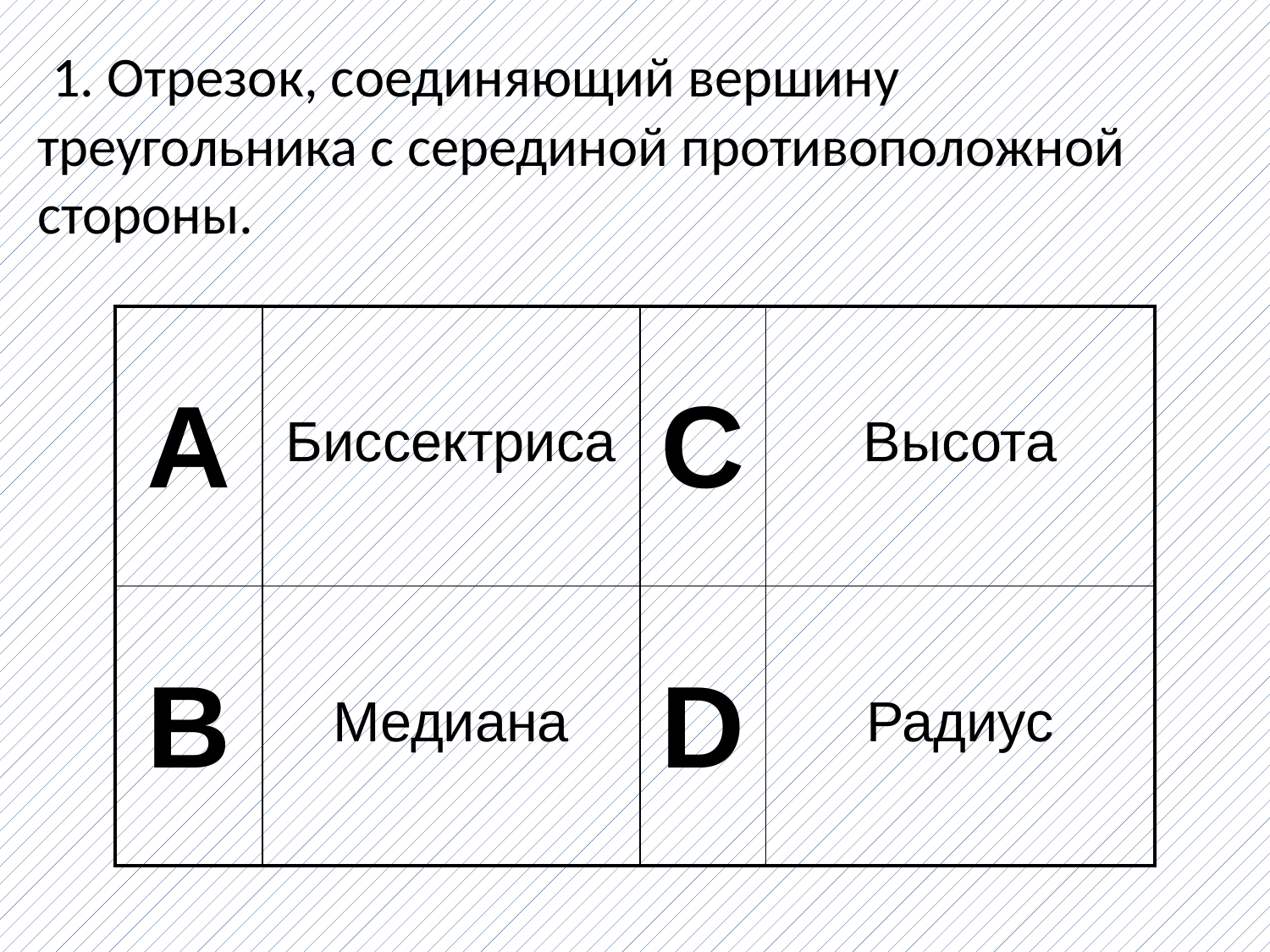

1. Отрезок, соединяющий вершину треугольника с серединой противоположной стороны.
| А | Биссектриса | C | Высота |
| --- | --- | --- | --- |
| B | Медиана | D | Радиус |